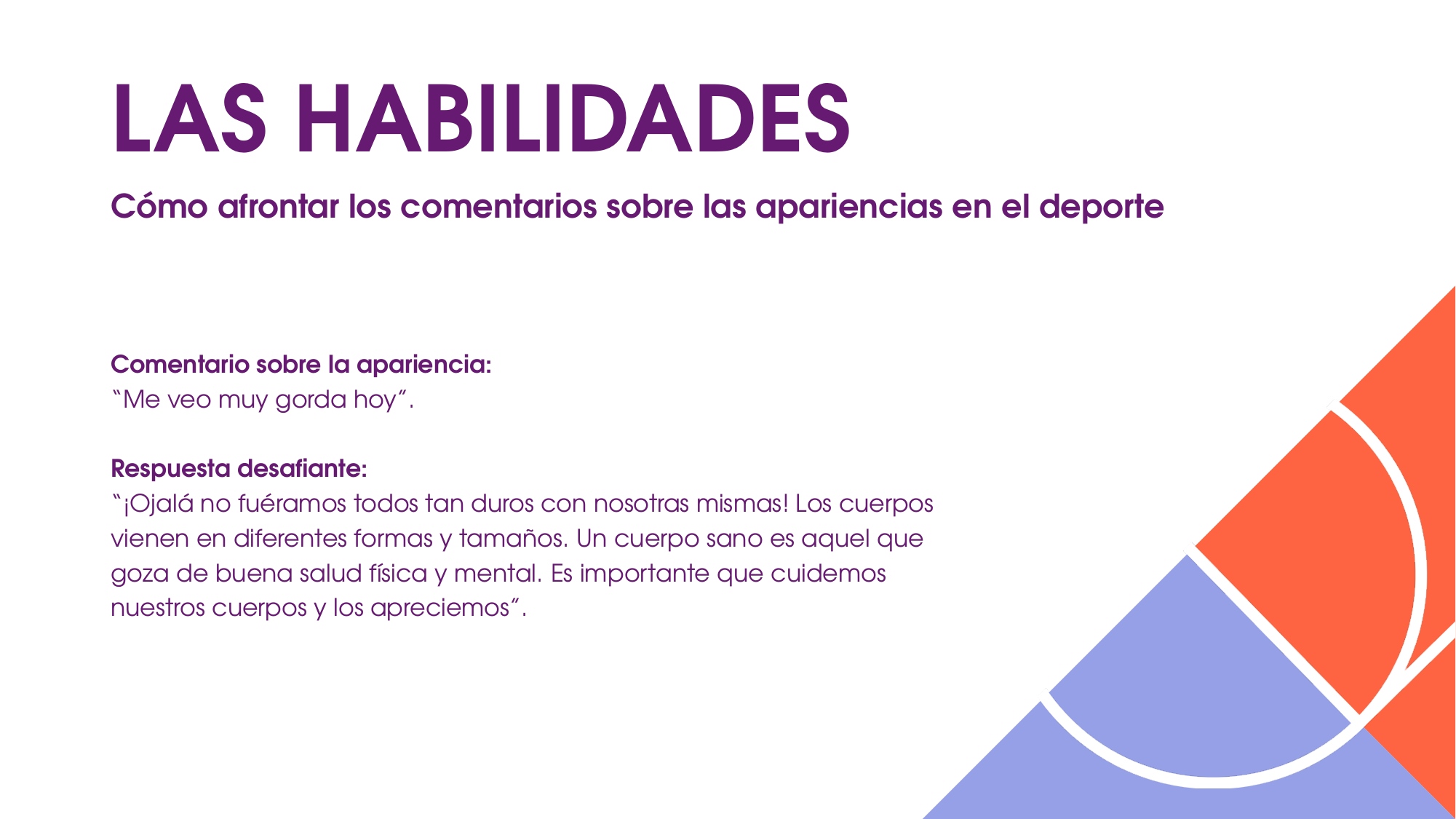

# LAS HABILIDADES
Cómo afrontar los comentarios sobre las apariencias en el deporte
Comentario sobre la apariencia:
“Me veo muy gorda hoy”.
Respuesta desafiante:
“¡Ojalá no fuéramos todos tan duros con nosotras mismas! Los cuerpos vienen en diferentes formas y tamaños. Un cuerpo sano es aquel que goza de buena salud física y mental. Es importante que cuidemos nuestros cuerpos y los apreciemos”.